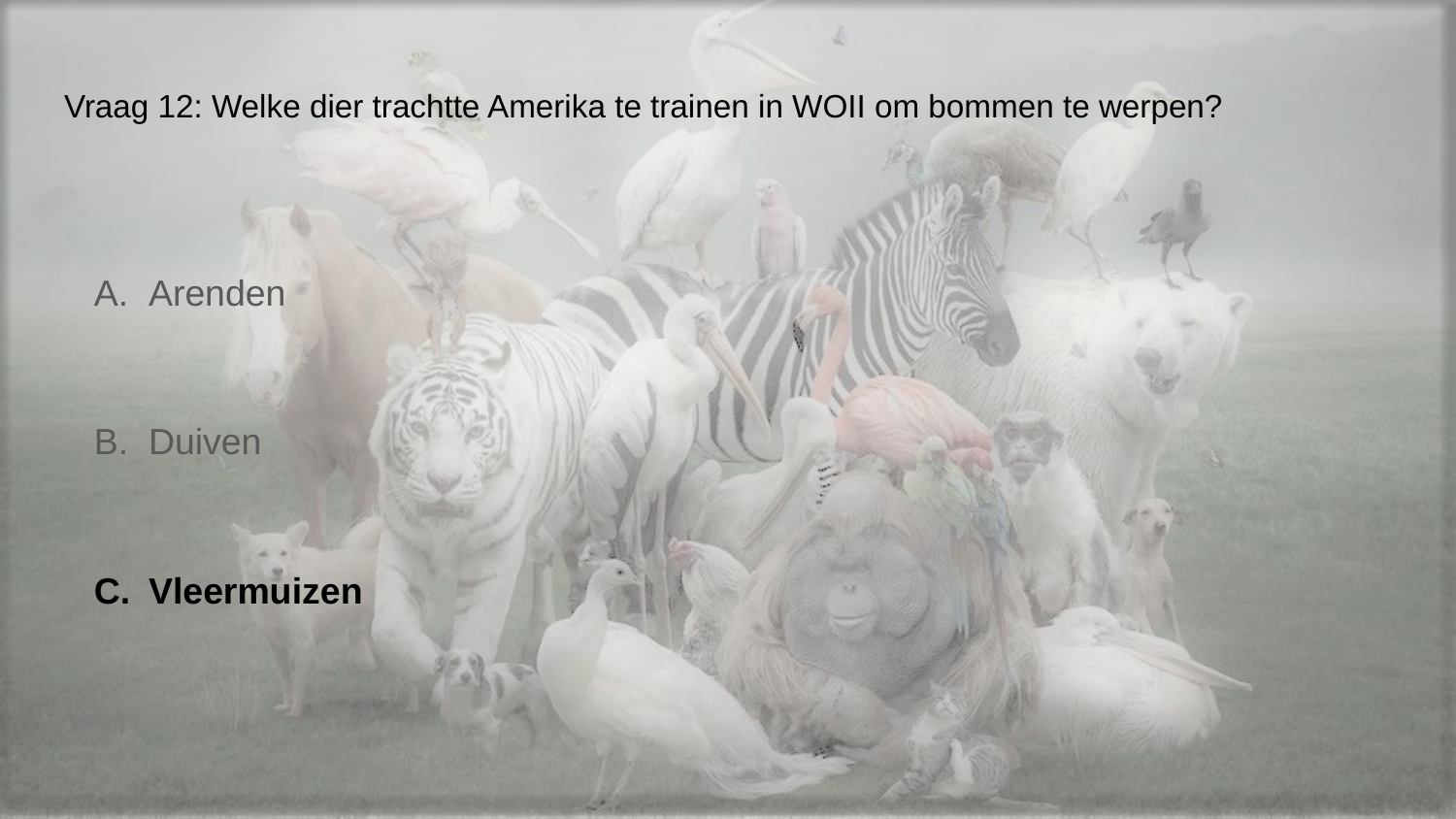

# Vraag 12: Welke dier trachtte Amerika te trainen in WOII om bommen te werpen?
Arenden

Duiven

Vleermuizen